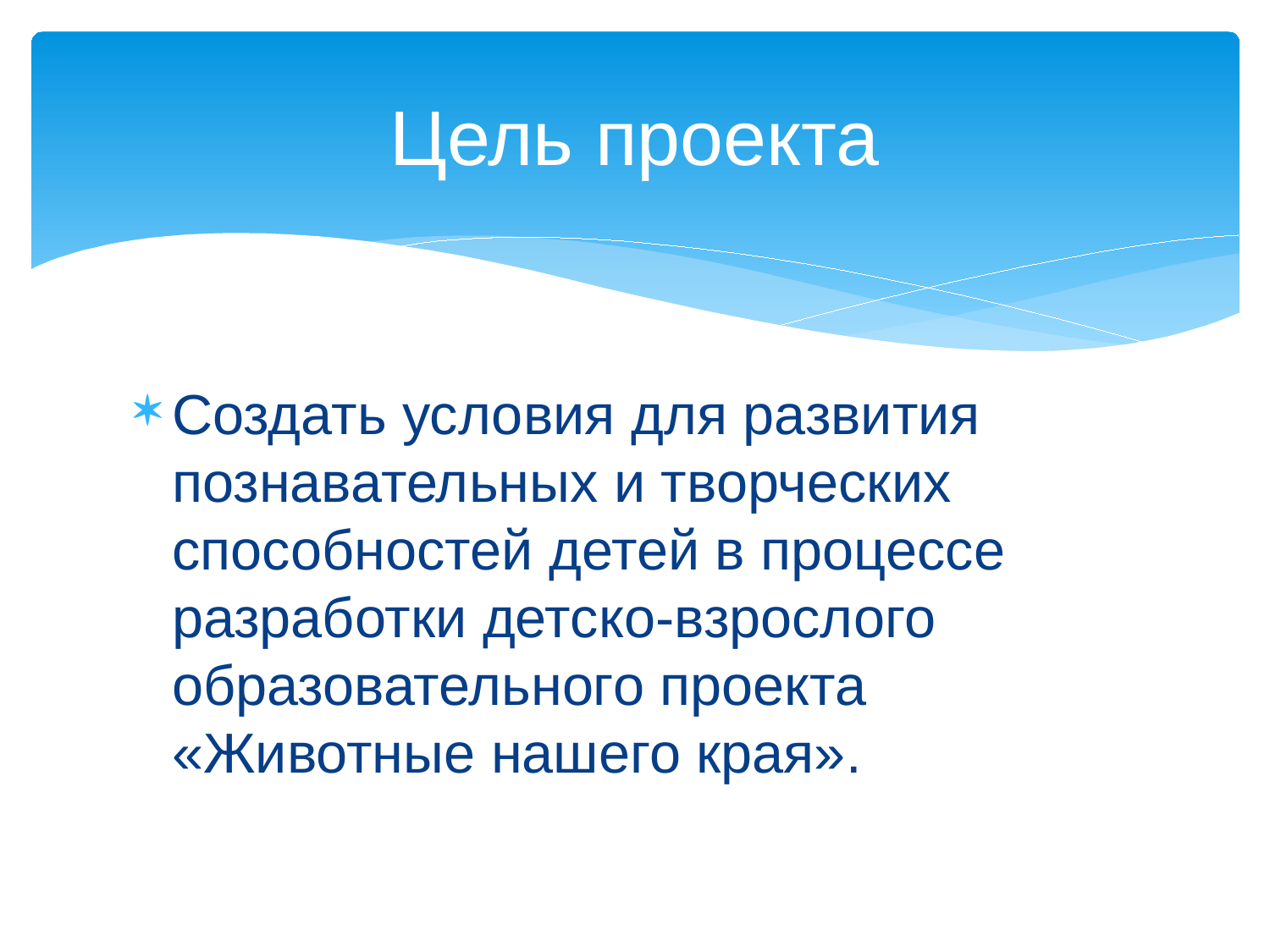

# Цель проекта
Создать условия для развития познавательных и творческих способностей детей в процессе разработки детско-взрослого образовательного проекта «Животные нашего края».